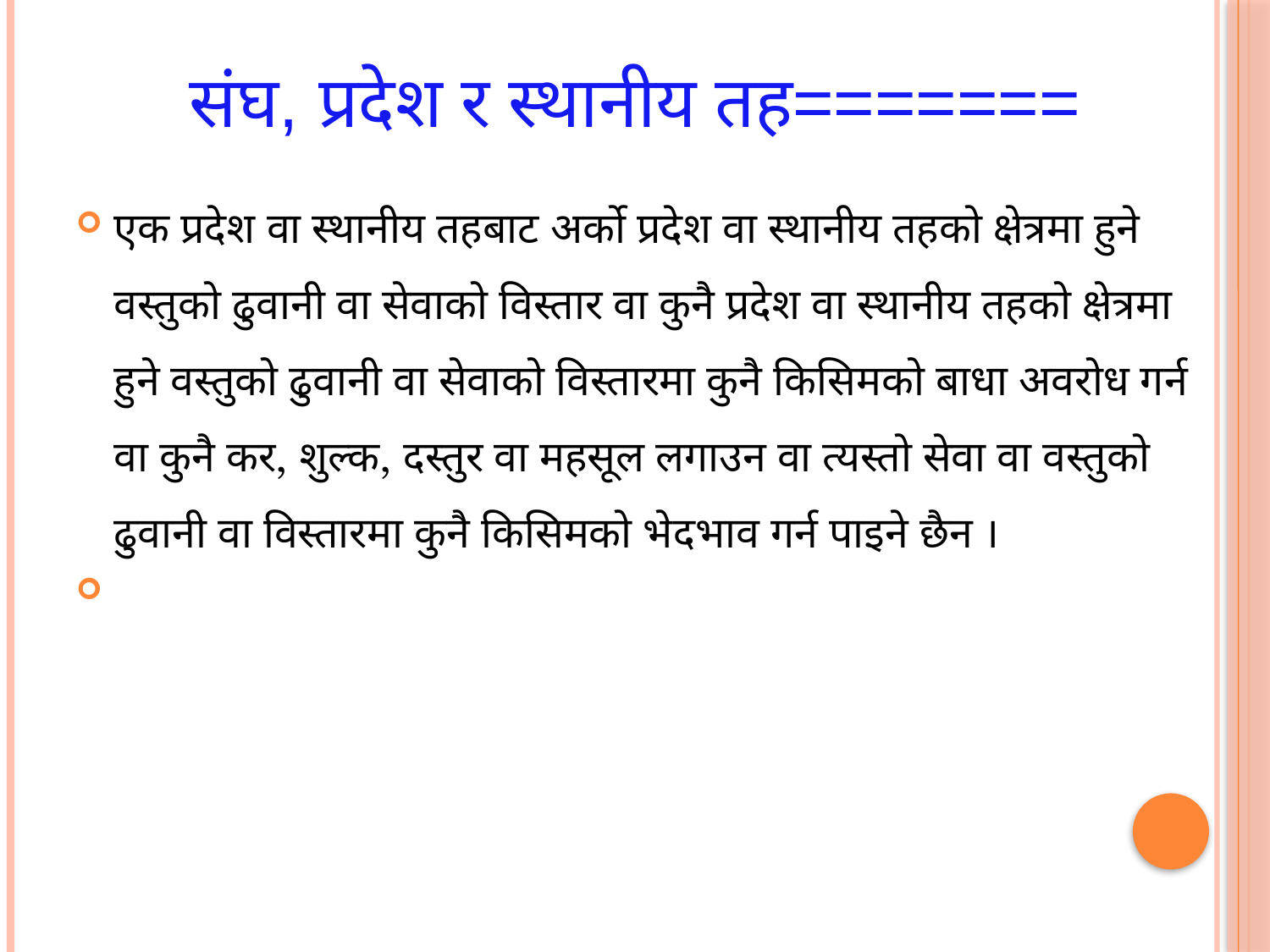

# संघ, प्रदेश र स्थानीय तह=======
एक प्रदेश वा स्थानीय तहबाट अर्को प्रदेश वा स्थानीय तहको क्षेत्रमा हुने वस्तुको ढुवानी वा सेवाको विस्तार वा कुनै प्रदेश वा स्थानीय तहको क्षेत्रमा हुने वस्तुको ढुवानी वा सेवाको विस्तारमा कुनै किसिमको बाधा अवरोध गर्न वा कुनै कर, शुल्क, दस्तुर वा महसूल लगाउन वा त्यस्तो सेवा वा वस्तुको ढुवानी वा विस्तारमा कुनै किसिमको भेदभाव गर्न पाइने छैन ।